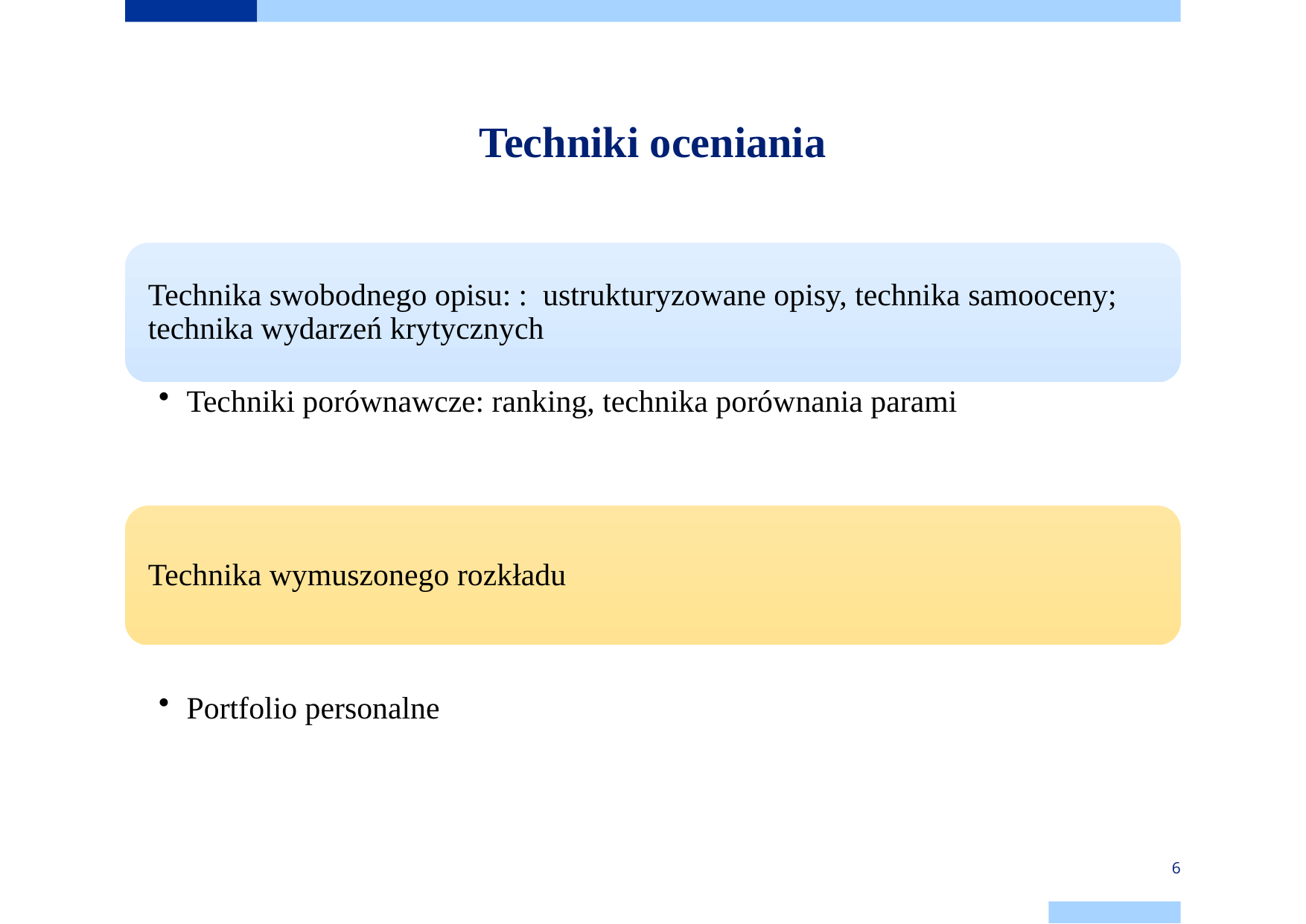

# Techniki oceniania
Technika swobodnego opisu: :  ustrukturyzowane opisy, technika samooceny; technika wydarzeń krytycznych
Techniki porównawcze: ranking, technika porównania parami
Technika wymuszonego rozkładu

Portfolio personalne
6